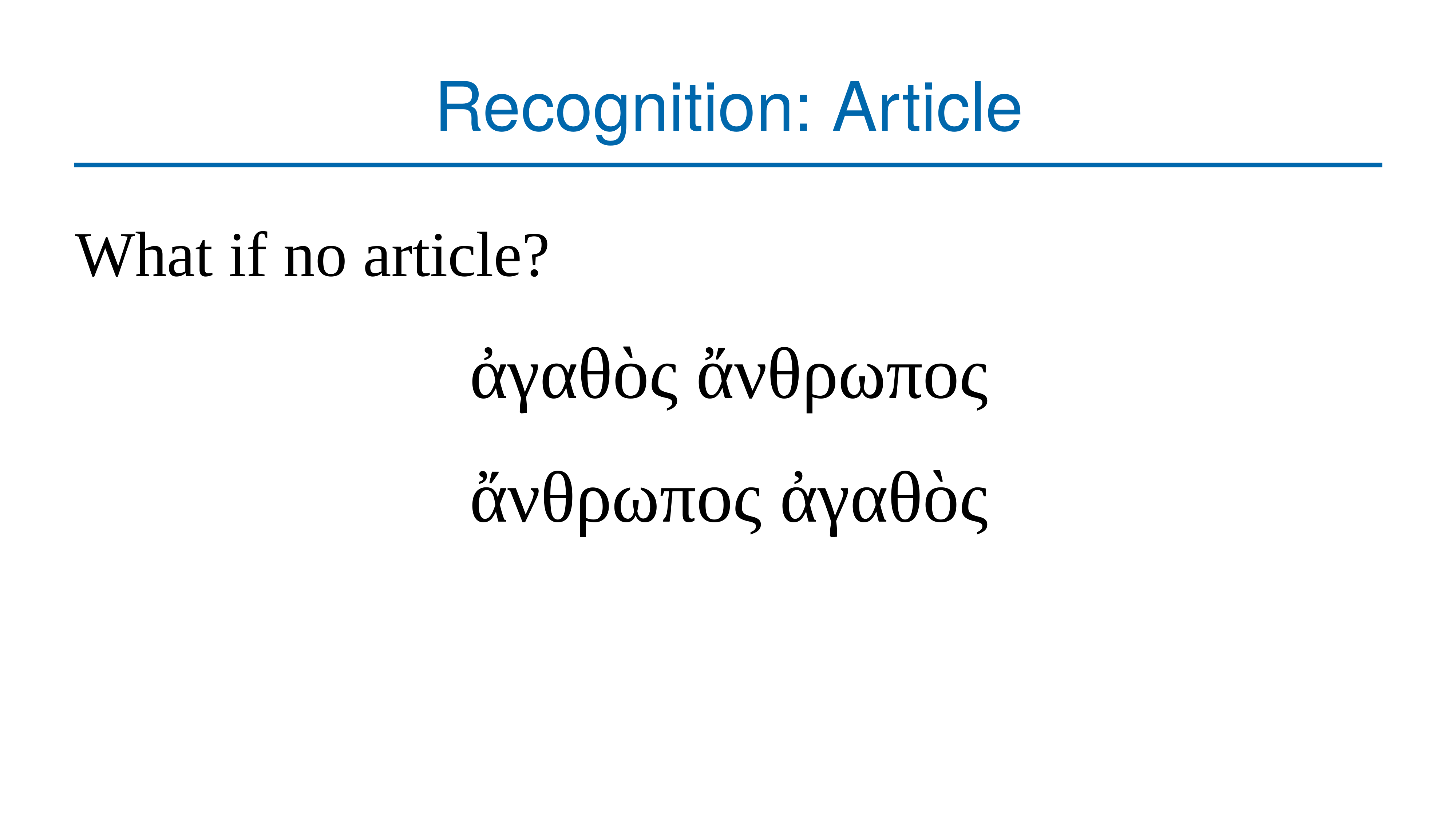

# Recognition: Article
What if no article?
ἀγαθὸς ἄνθρωπος
ἄνθρωπος ἀγαθὸς